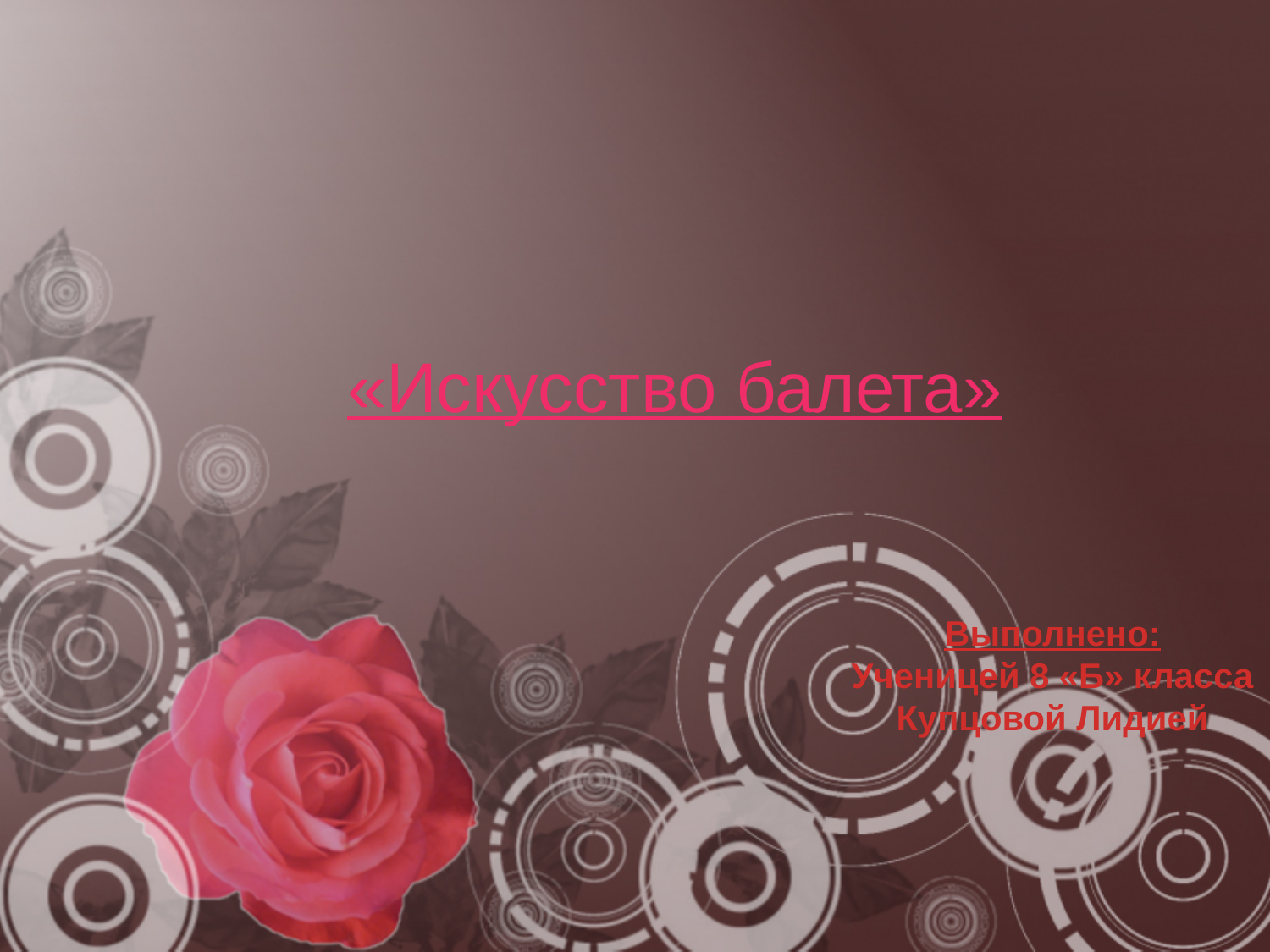

# «Искусство балета»
Выполнено:
Ученицей 8 «Б» класса
Купцовой Лидией